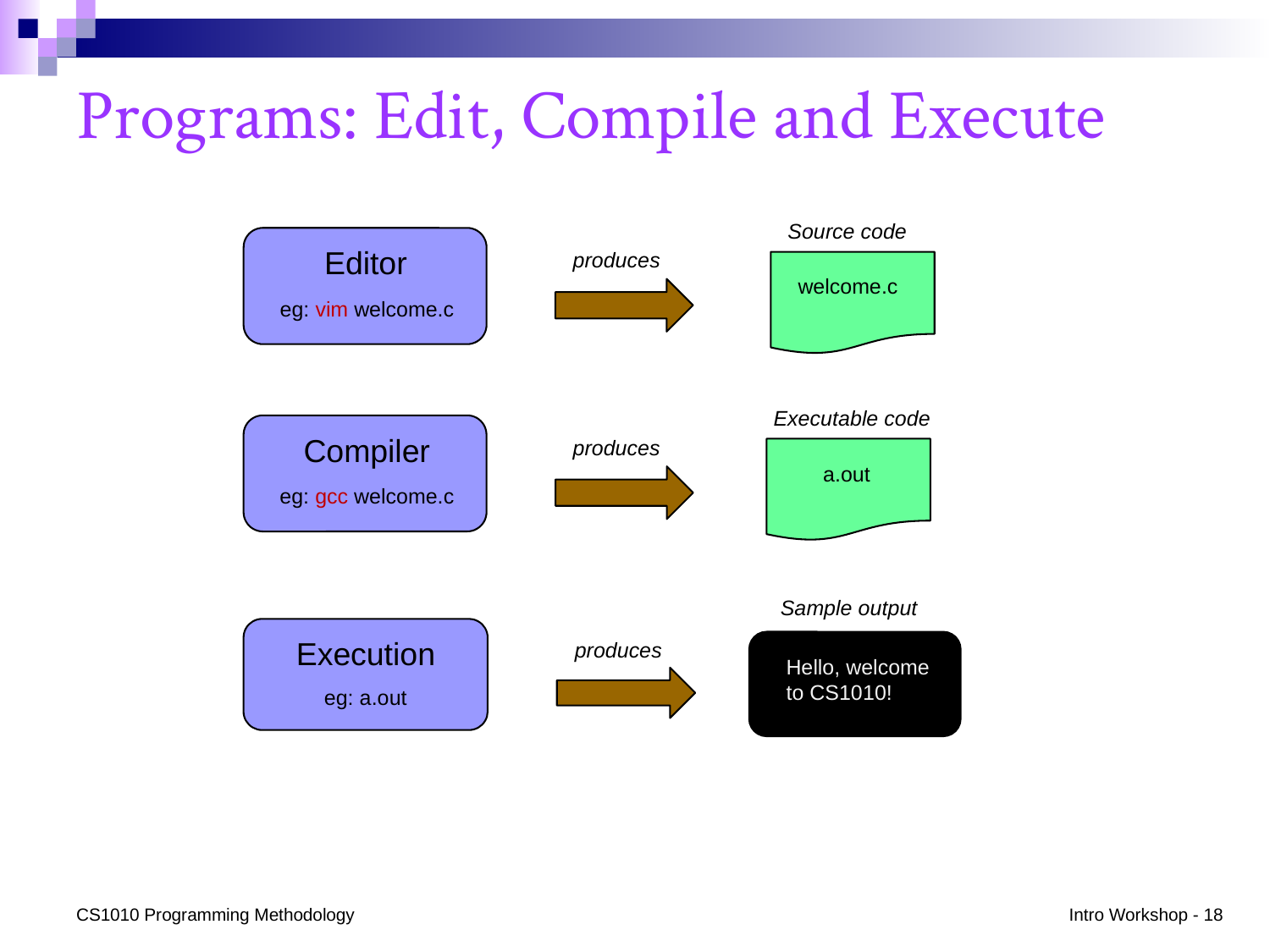

# Programs: Edit, Compile and Execute
Source code

welcome.c

Editor
eg: vim welcome.c
produces

Executable code

a.out

Compiler
eg: gcc welcome.c
produces

Sample output

Hello, welcome to CS1010!

Execution
eg: a.out
produces

CS1010 Programming Methodology
Intro Workshop - 18